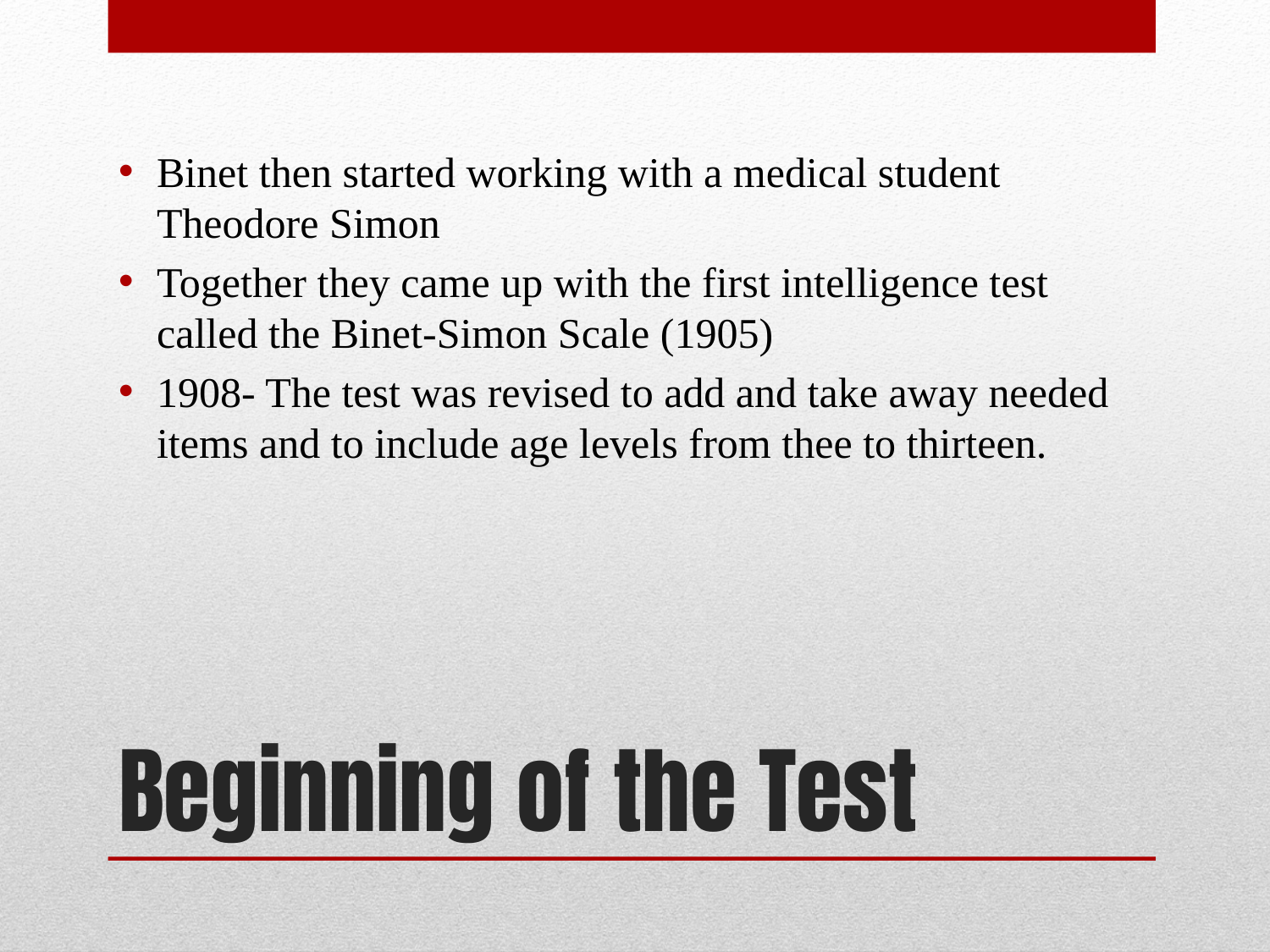

Binet then started working with a medical student Theodore Simon
Together they came up with the first intelligence test called the Binet-Simon Scale (1905)
1908- The test was revised to add and take away needed items and to include age levels from thee to thirteen.

# Beginning of the Test